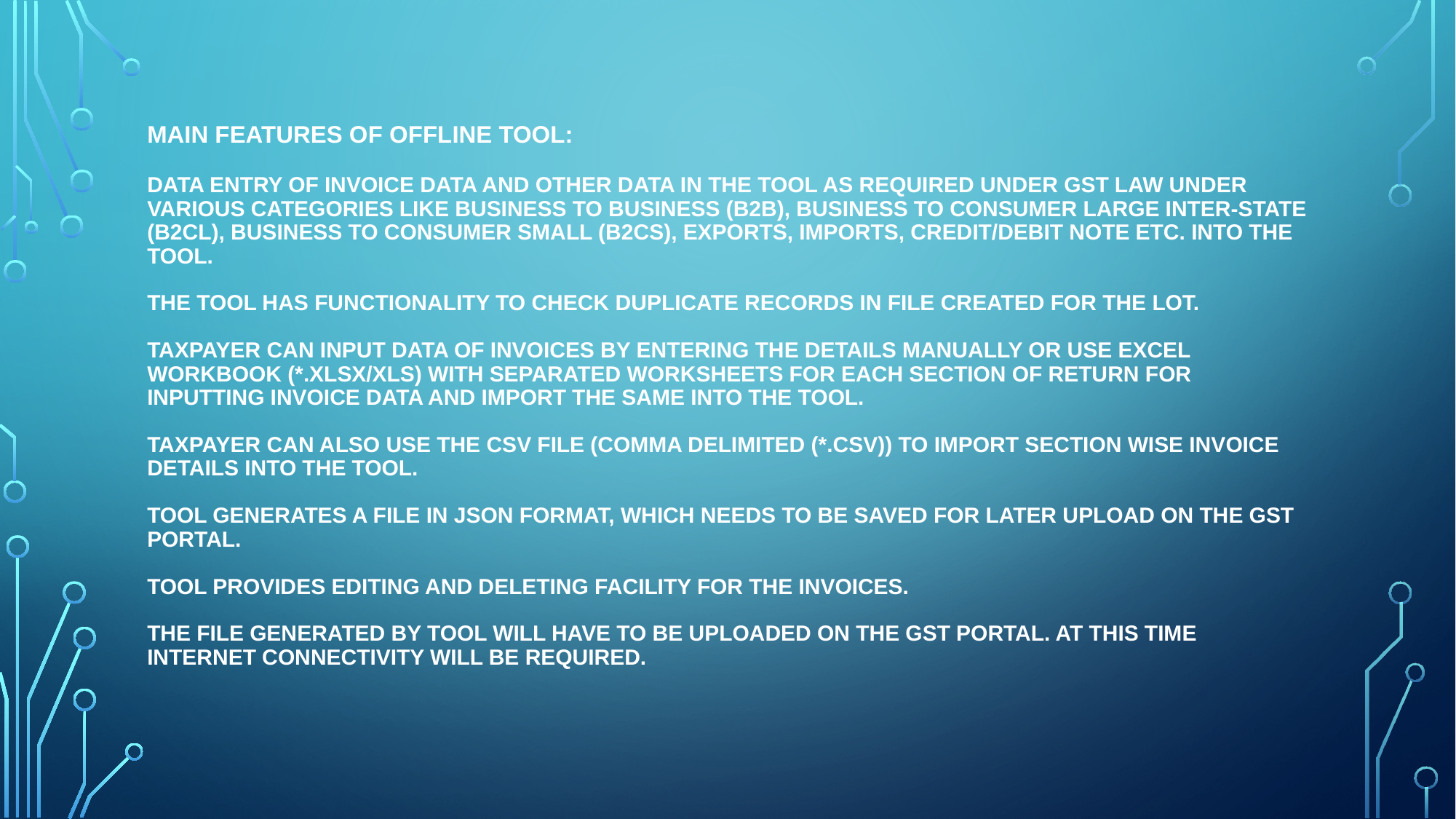

# Main features of Offline Tool: Data entry of invoice data and other data in the tool as required under GST Law under various categories like Business to Business (b2b), Business to Consumer Large Inter-state (b2cl), Business to Consumer Small (b2cs), Exports, Imports, Credit/Debit Note etc. into the tool. The tool has functionality to check duplicate records in file created for the lot. Taxpayer can input data of invoices by entering the details manually or use Excel Workbook (*.xlsx/xls) with separated worksheets for each section of return for inputting invoice data and import the same into the tool. Taxpayer can also use the CSV file (Comma delimited (*.csv)) to import section wise invoice details into the tool. Tool generates a file in JSON format, which needs to be saved for later upload on the GST Portal. Tool provides editing and deleting facility for the invoices. The file generated by tool will have to be uploaded on the GST portal. At this time internet connectivity will be required.